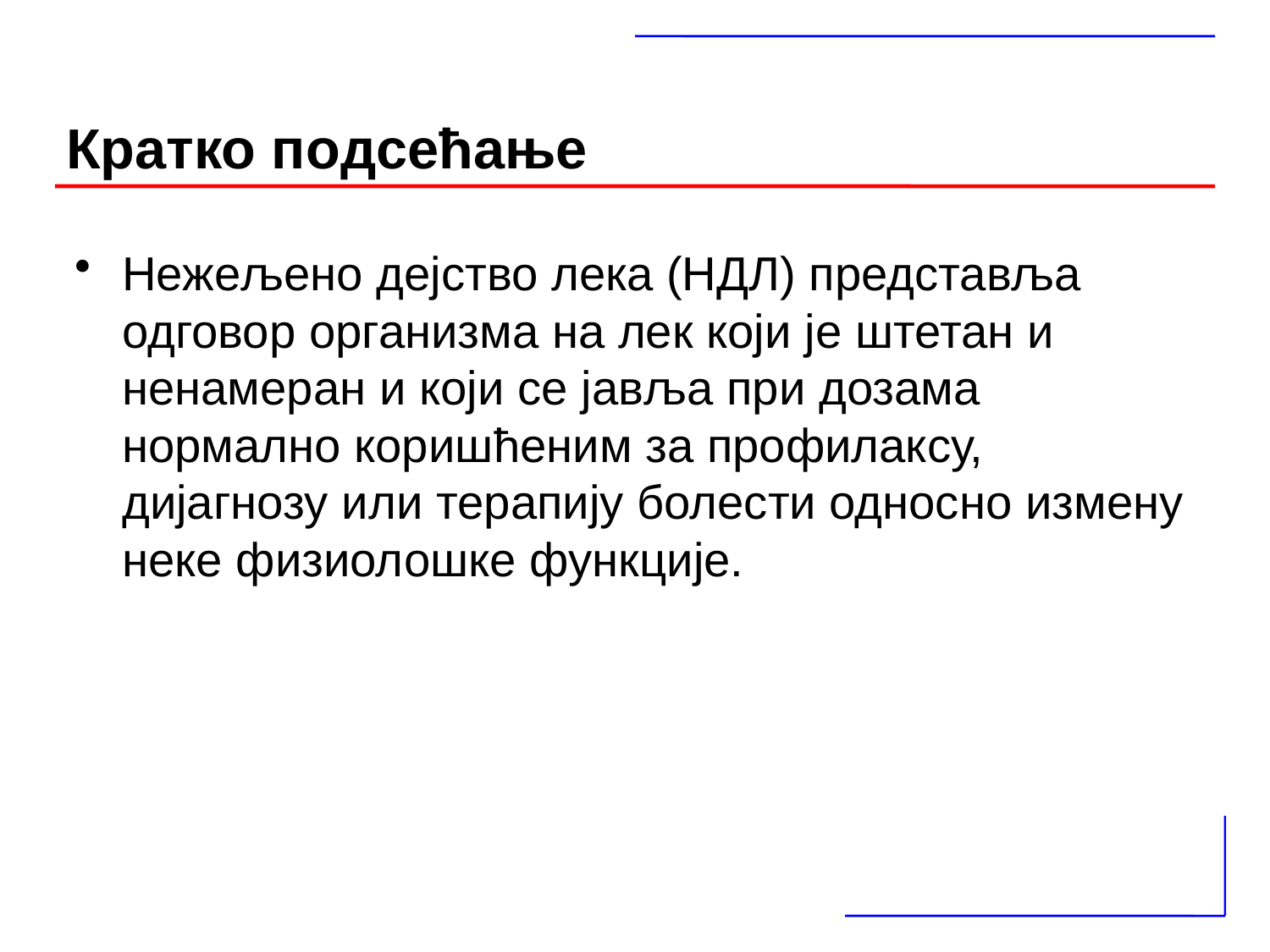

# Кратко подсећање
Нежељено дејство лекa (НДЛ) представља одговор организма на лек који је штетан и ненамеран и који се јавља при дозама нормално коришћеним за профилаксу, дијагнозу или терапију болести односно измену неке физиолошке функције.